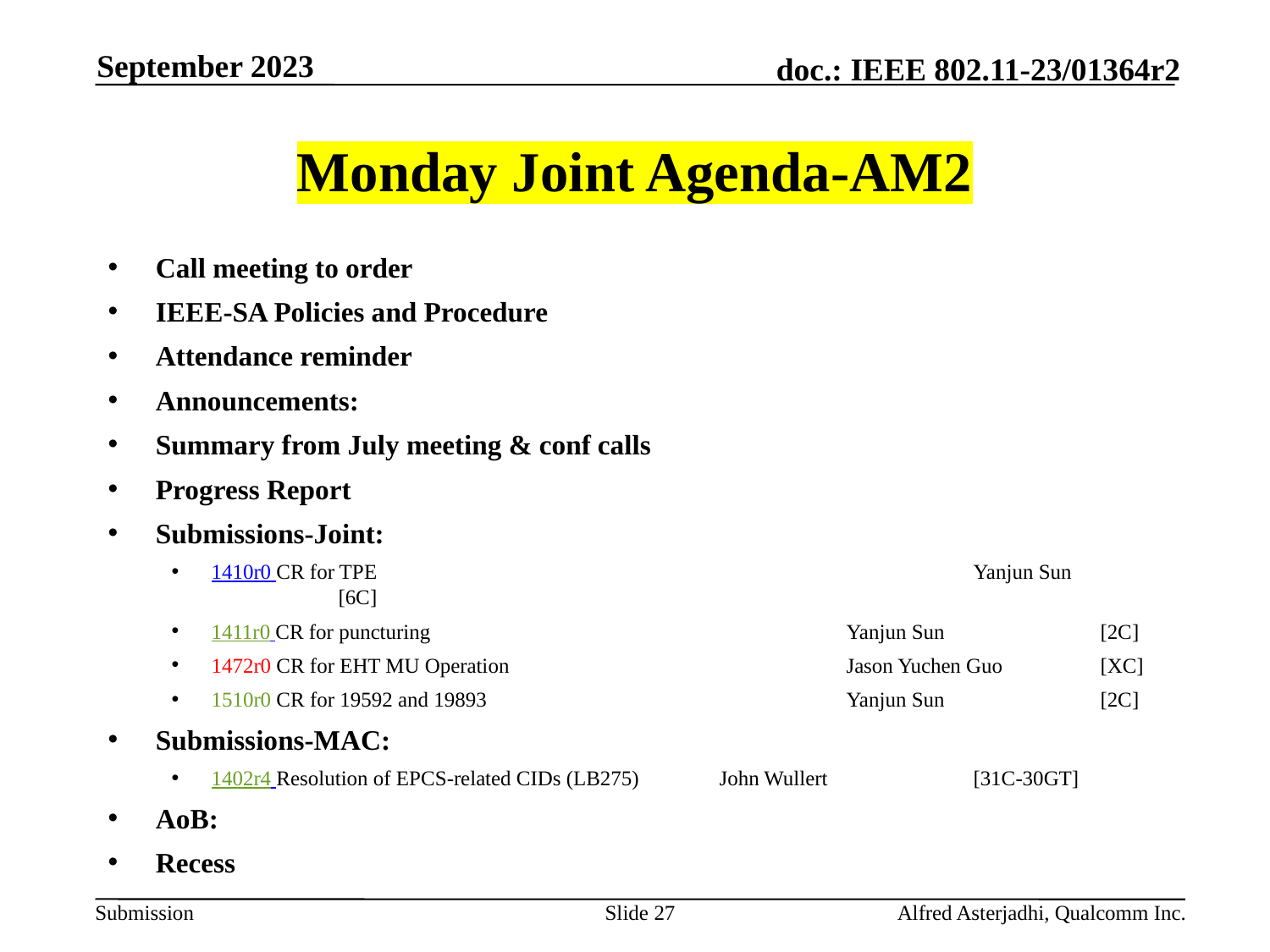

September 2023
# Monday Joint Agenda-AM2
Call meeting to order
IEEE-SA Policies and Procedure
Attendance reminder
Announcements:
Summary from July meeting & conf calls
Progress Report
Submissions-Joint:
1410r0 CR for TPE 					Yanjun Sun		[6C]
1411r0 CR for puncturing				Yanjun Sun		[2C]
1472r0 CR for EHT MU Operation			Jason Yuchen Guo	[XC]
1510r0 CR for 19592 and 19893			Yanjun Sun		[2C]
Submissions-MAC:
1402r4 Resolution of EPCS-related CIDs (LB275) 	John Wullert		[31C-30GT]
AoB:
Recess
Slide 27
Alfred Asterjadhi, Qualcomm Inc.